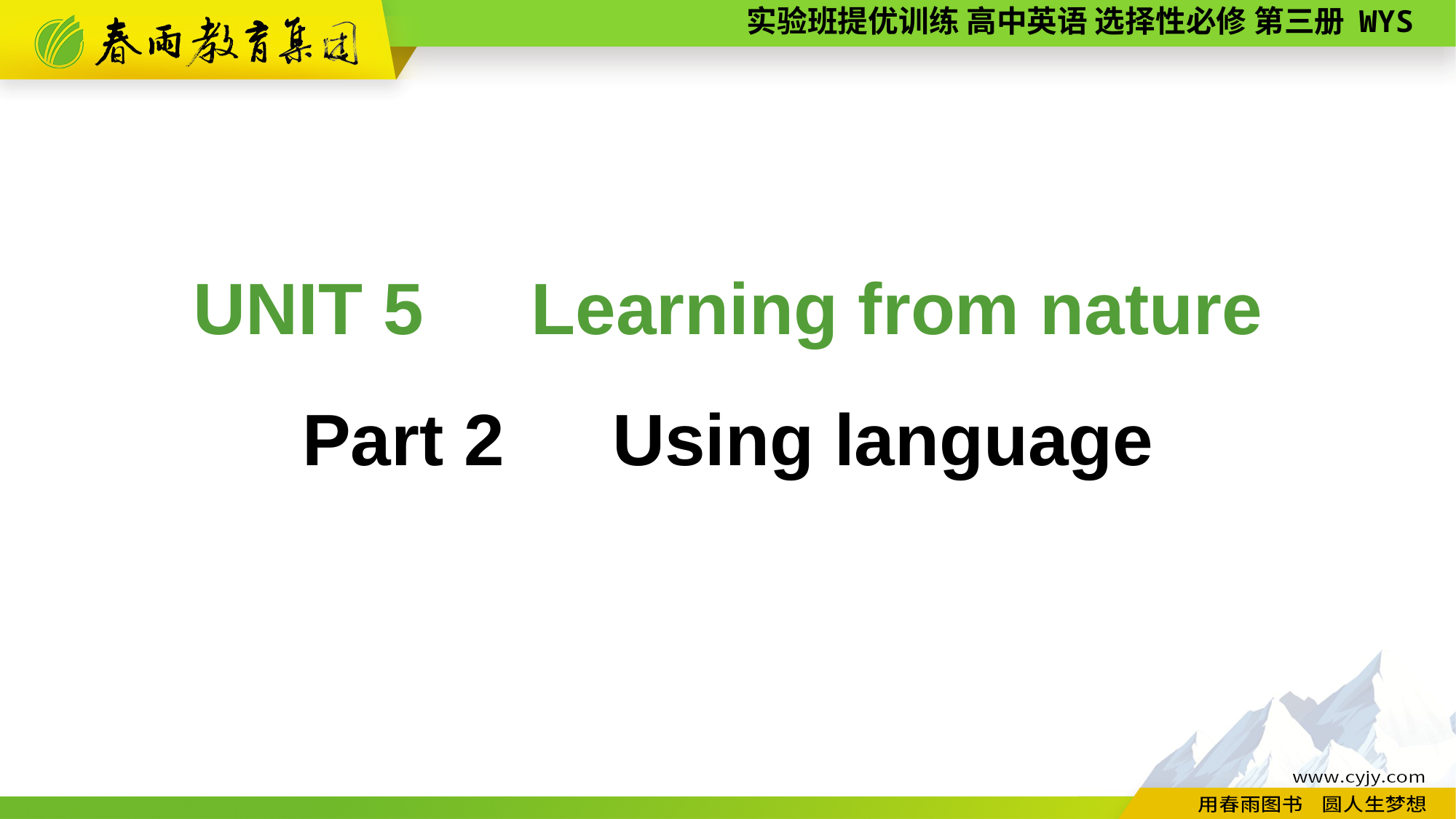

UNIT 5　Learning from nature
Part 2　Using language